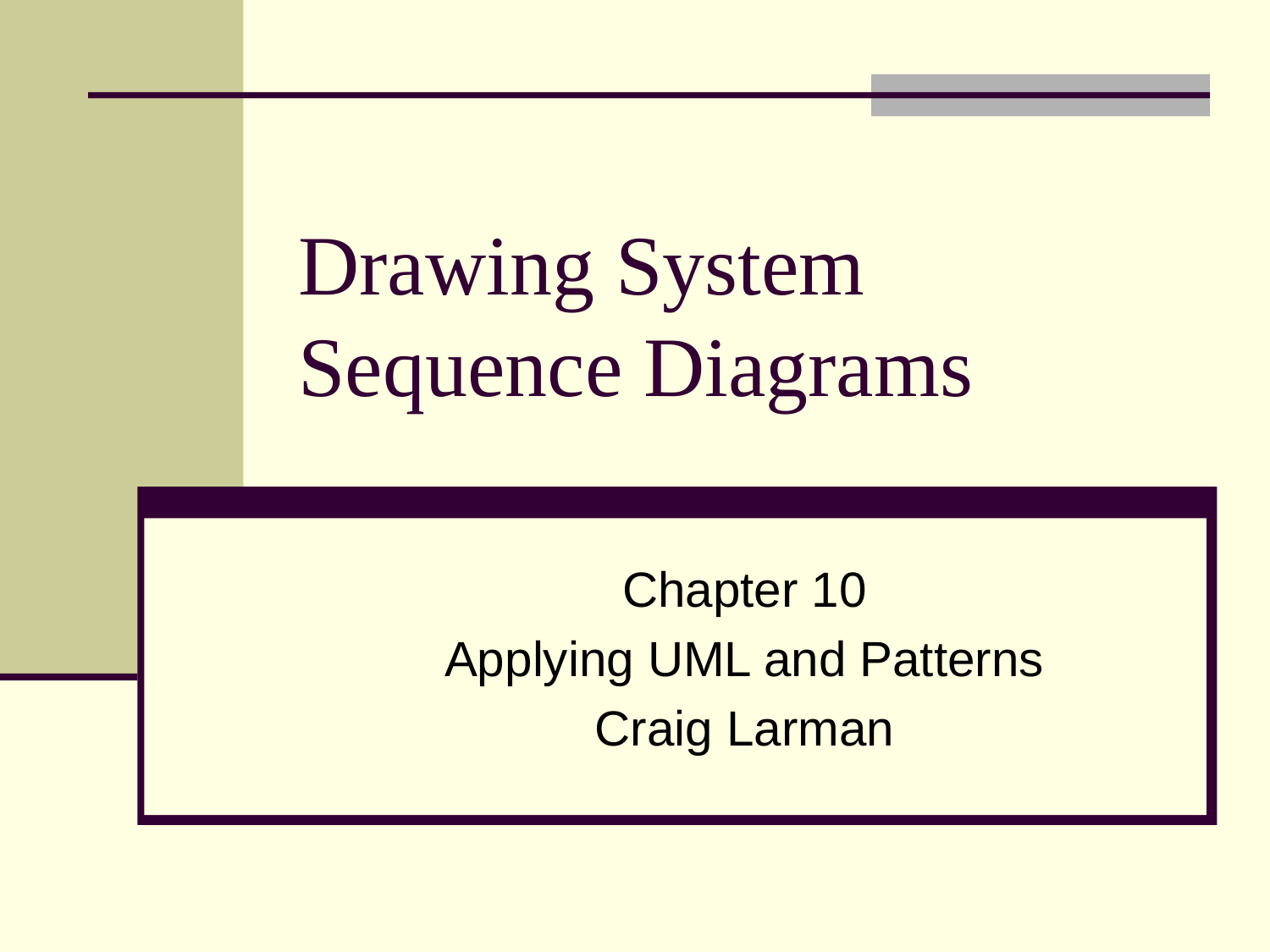

# Drawing System Sequence Diagrams
Chapter 10
Applying UML and Patterns
Craig Larman